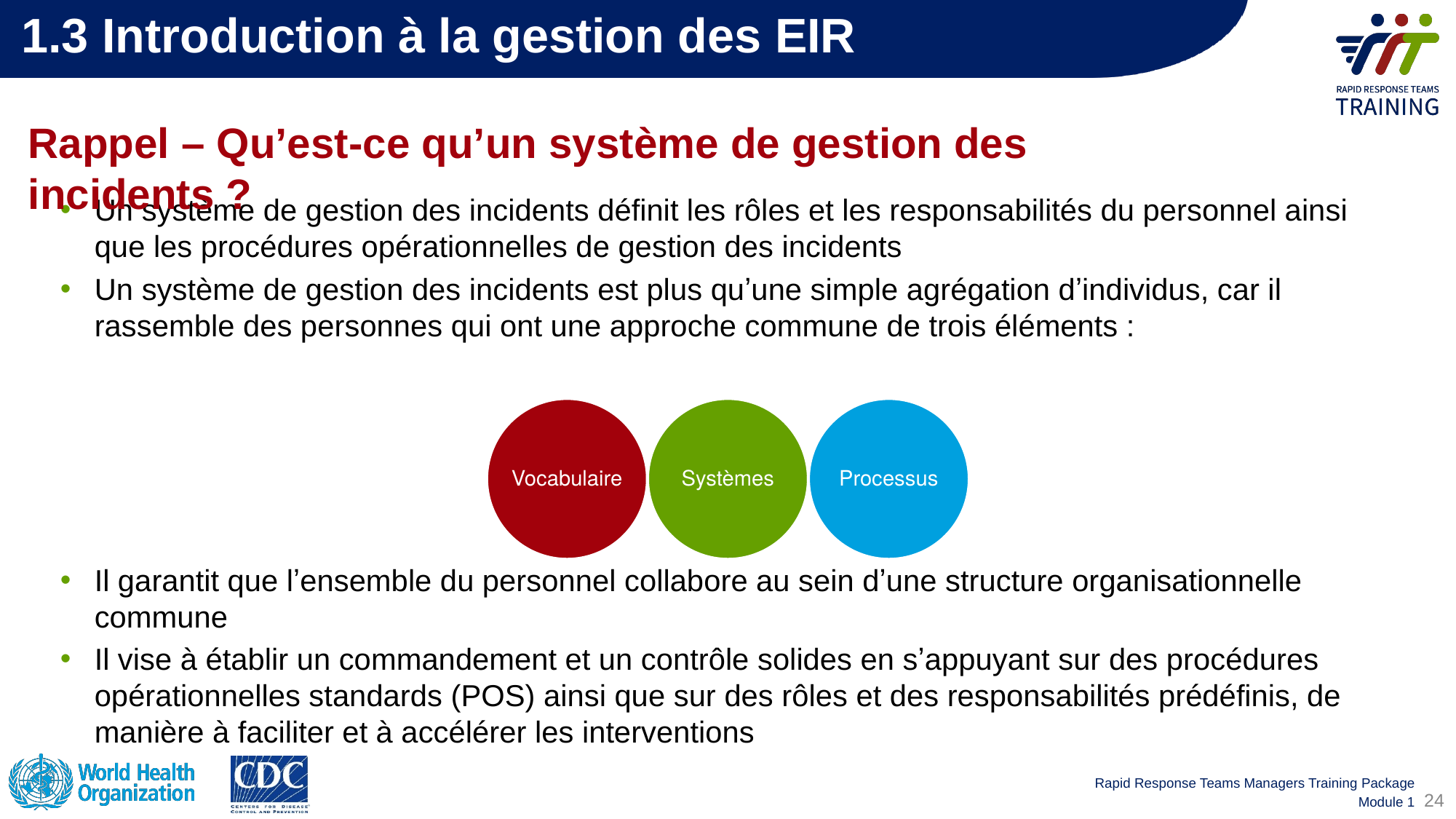

1.3 Introduction à la gestion des EIR
Rappel – Quʼest-ce quʼun système de gestion des incidents ?
Un système de gestion des incidents définit les rôles et les responsabilités du personnel ainsi que les procédures opérationnelles de gestion des incidents
Un système de gestion des incidents est plus quʼune simple agrégation dʼindividus, car il rassemble des personnes qui ont une approche commune de trois éléments :

Il garantit que lʼensemble du personnel collabore au sein dʼune structure organisationnelle commune
Il vise à établir un commandement et un contrôle solides en sʼappuyant sur des procédures opérationnelles standards (POS) ainsi que sur des rôles et des responsabilités prédéfinis, de manière à faciliter et à accélérer les interventions

Vocabulaire
Systèmes
Processus
24